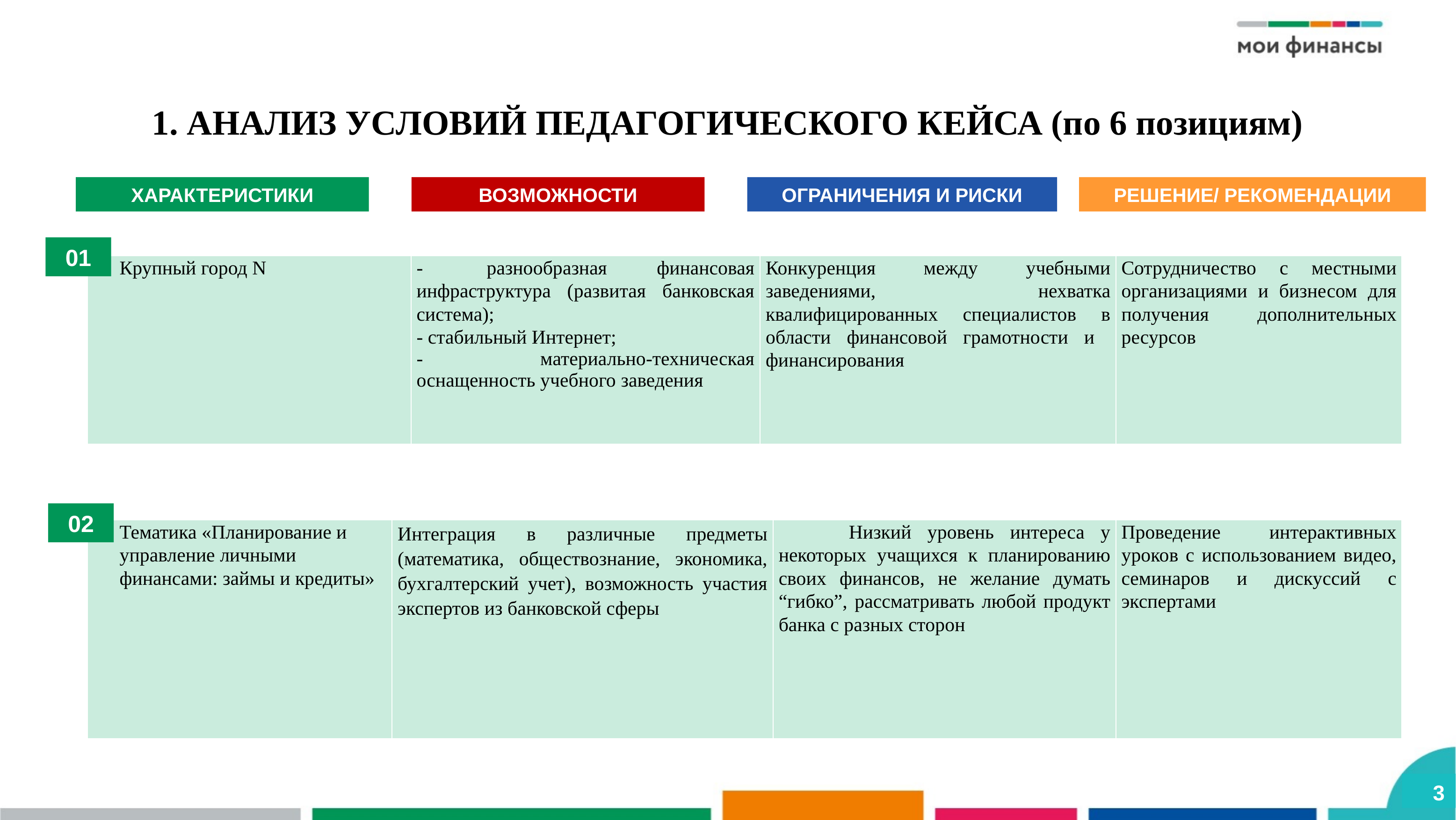

1. АНАЛИЗ УСЛОВИЙ ПЕДАГОГИЧЕСКОГО КЕЙСА (по 6 позициям)
ХАРАКТЕРИСТИКИ
ВОЗМОЖНОСТИ
ОГРАНИЧЕНИЯ И РИСКИ
РЕШЕНИЕ/ РЕКОМЕНДАЦИИ
01
| Крупный город N | - разнообразная финансовая инфраструктура (развитая банковская система); - стабильный Интернет; - материально-техническая оснащенность учебного заведения | Конкуренция между учебными заведениями, нехватка квалифицированных специалистов в области финансовой грамотности и финансирования | Сотрудничество с местными организациями и бизнесом для получения дополнительных ресурсов |
| --- | --- | --- | --- |
02
| Тематика «Планирование и управление личными финансами: займы и кредиты» | Интеграция в различные предметы (математика, обществознание, экономика, бухгалтерский учет), возможность участия экспертов из банковской сферы | Низкий уровень интереса у некоторых учащихся к планированию своих финансов, не желание думать “гибко”, рассматривать любой продукт банка с разных сторон | Проведение интерактивных уроков с использованием видео, семинаров и дискуссий с экспертами |
| --- | --- | --- | --- |
3